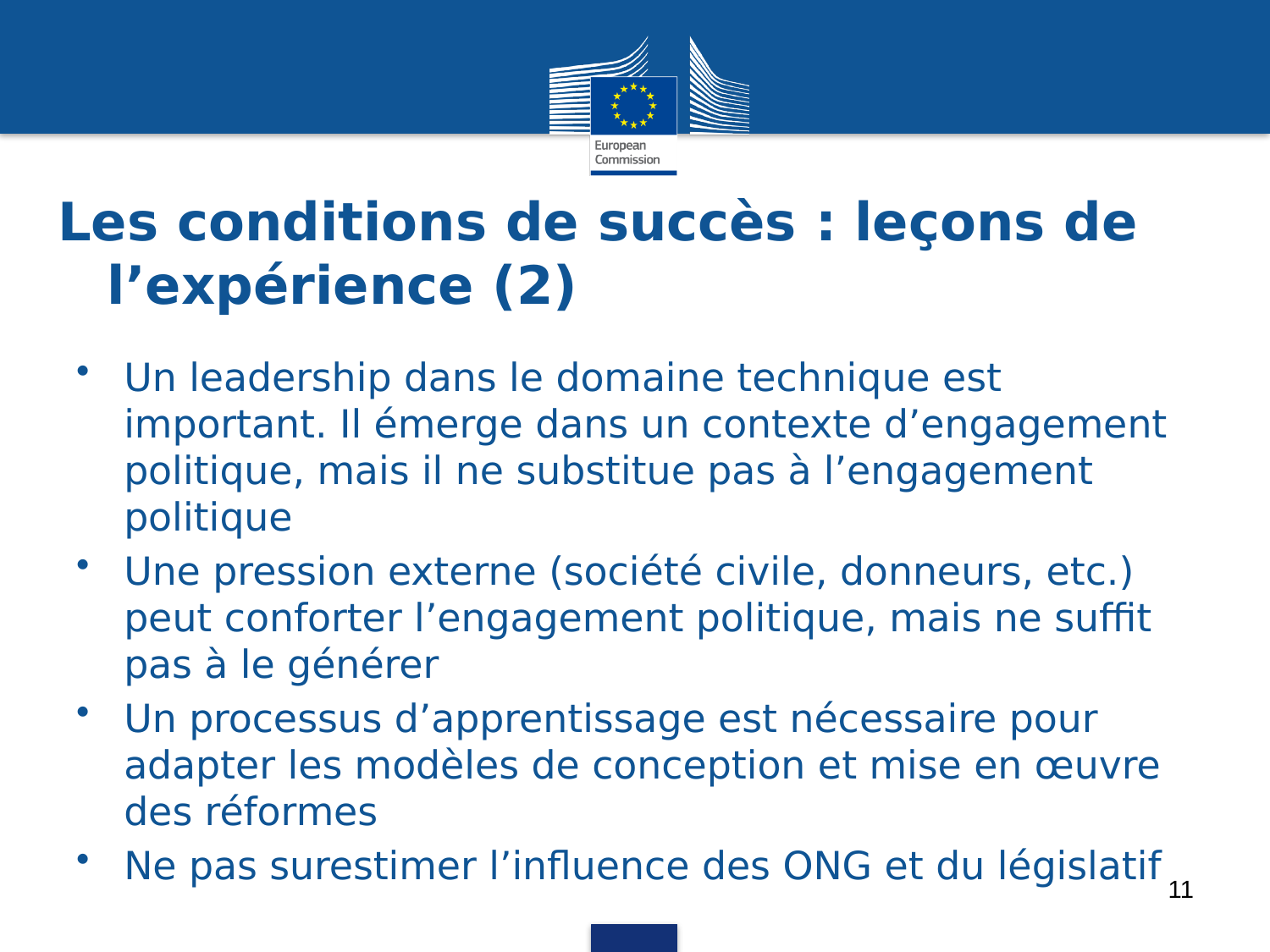

# Les conditions de succès : leçons de l’expérience (2)
Un leadership dans le domaine technique est important. Il émerge dans un contexte d’engagement politique, mais il ne substitue pas à l’engagement politique
Une pression externe (société civile, donneurs, etc.) peut conforter l’engagement politique, mais ne suffit pas à le générer
Un processus d’apprentissage est nécessaire pour adapter les modèles de conception et mise en œuvre des réformes
Ne pas surestimer l’influence des ONG et du législatif
11